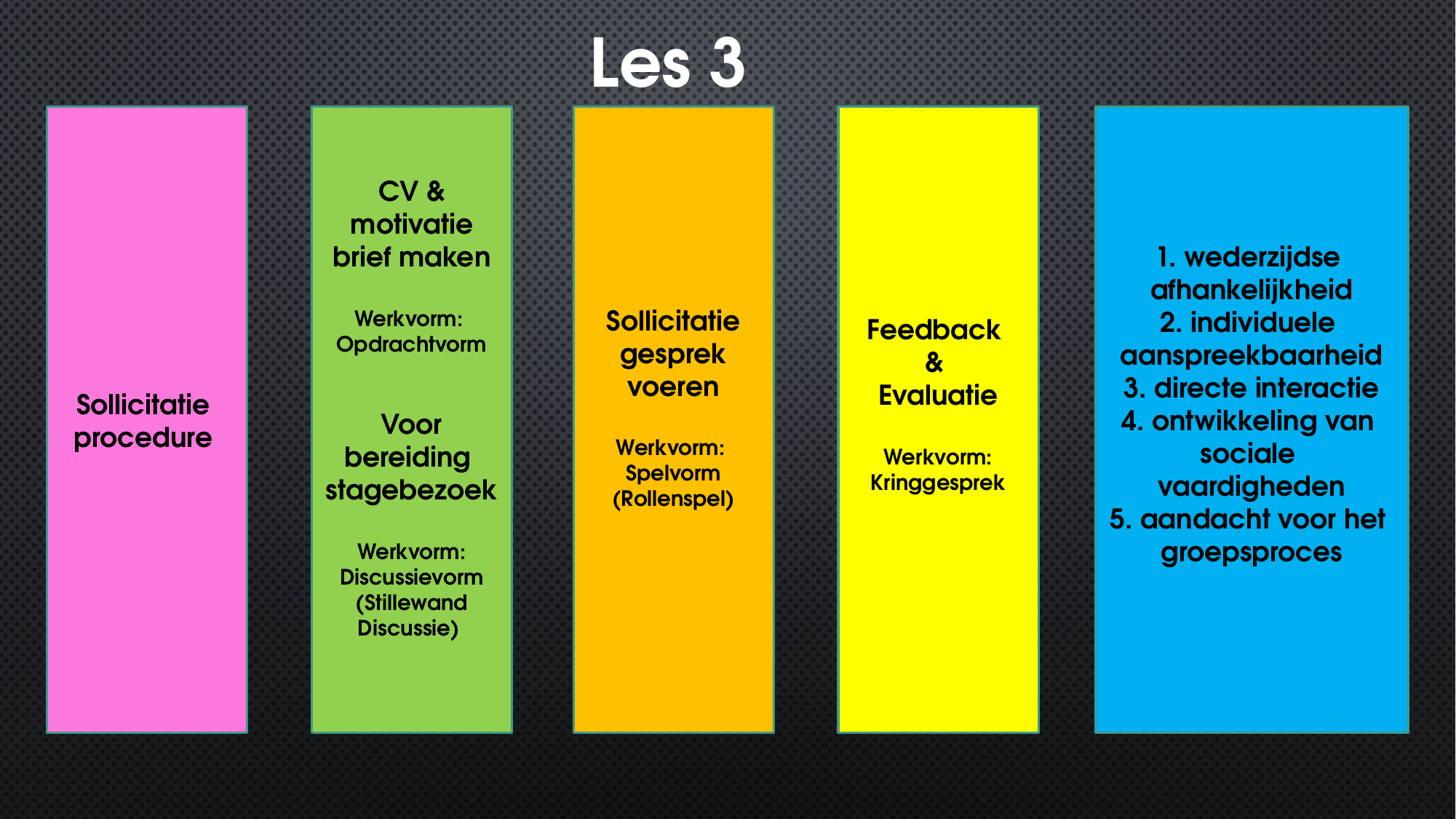

Les 3
Sollicitatie
procedure
CV & motivatie
brief maken

Werkvorm:
Opdrachtvorm

Voor
bereiding
stagebezoek
Werkvorm:
Discussievorm
(Stillewand
Discussie)

Sollicitatie
gesprek voeren
​
Werkvorm:
Spelvorm
(Rollenspel)

Feedback
&
Evaluatie

Werkvorm:
Kringgesprek

1. wederzijdse
afhankelijkheid​
2. individuele
aanspreekbaarheid​
3. directe interactie​
4. ontwikkeling van
sociale
vaardigheden​
5. aandacht voor het groepsproces​
​